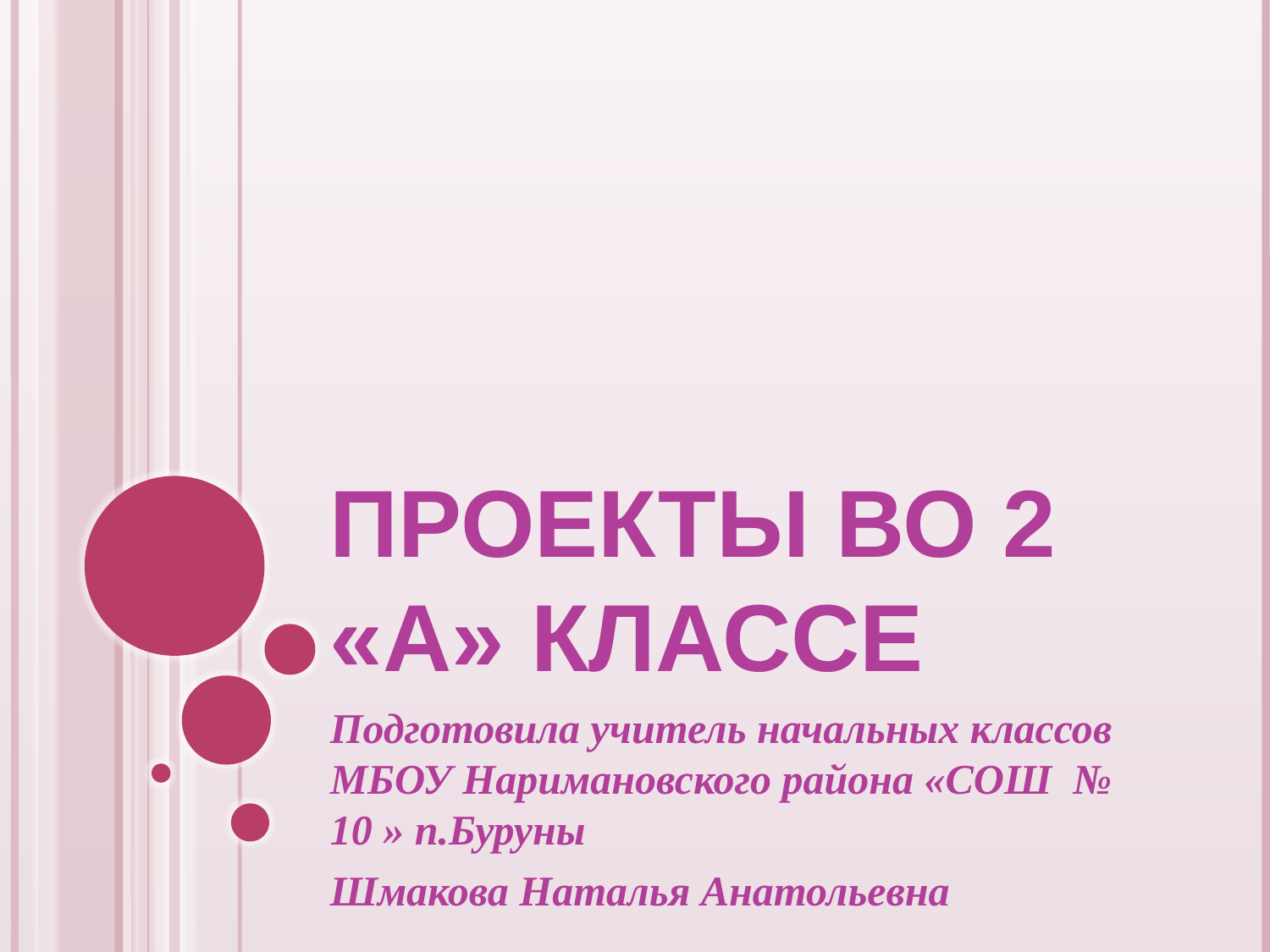

# Проекты во 2 «а» классе
Подготовила учитель начальных классов МБОУ Наримановского района «СОШ  № 10 » п.Буруны
Шмакова Наталья Анатольевна